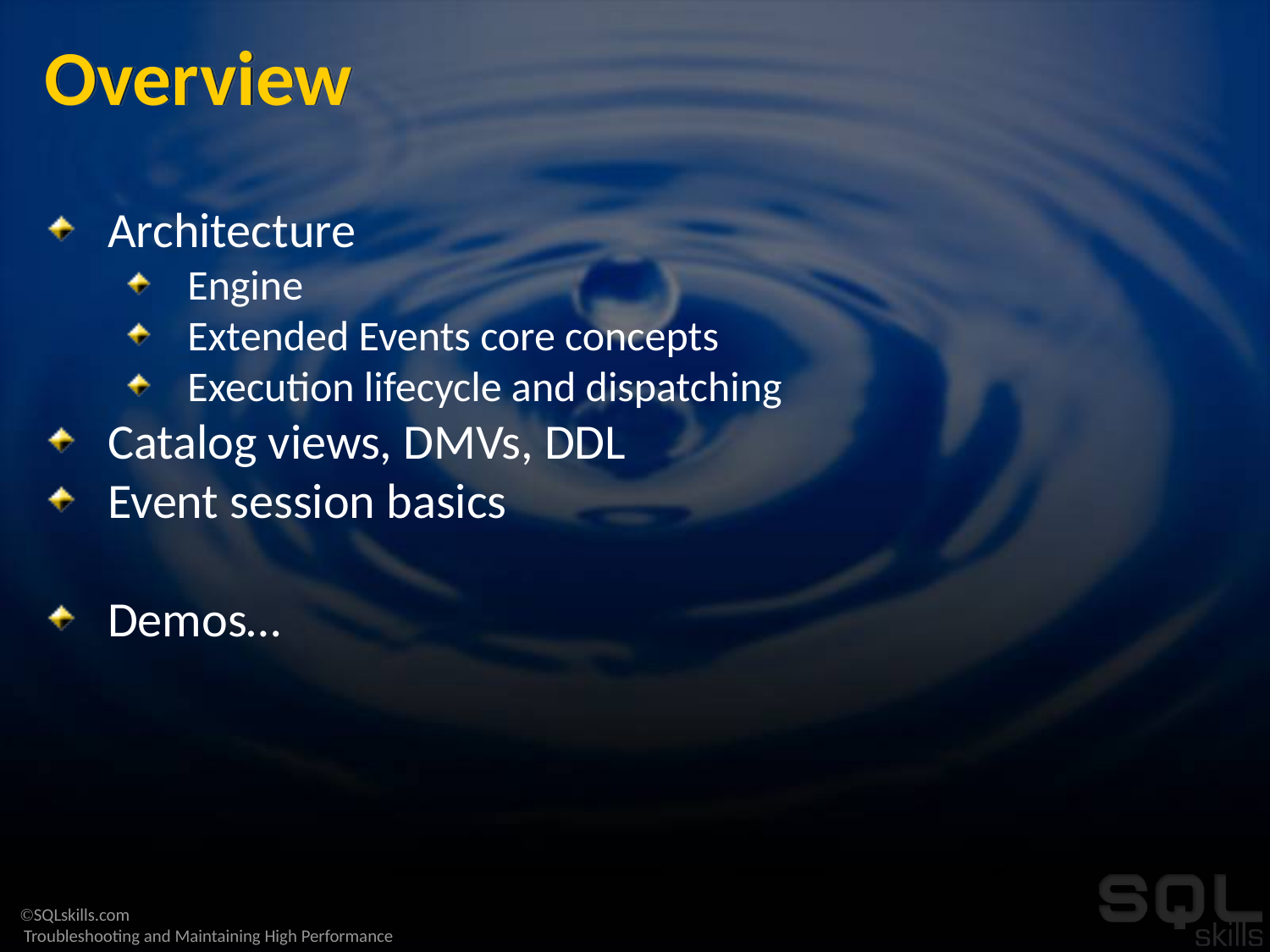

# Overview
Architecture
Engine
Extended Events core concepts
Execution lifecycle and dispatching
Catalog views, DMVs, DDL
Event session basics

Demos…